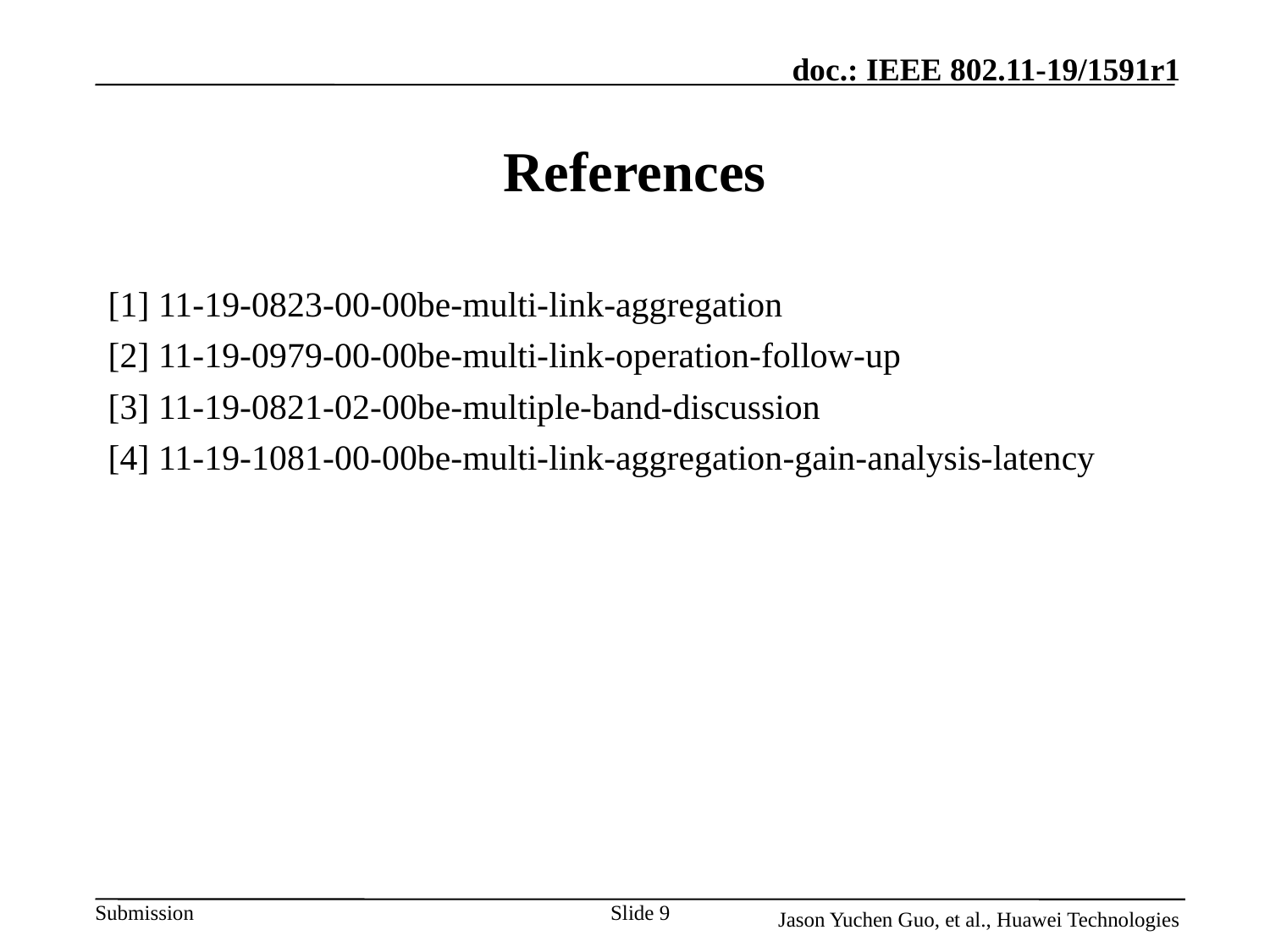

# References
[1] 11-19-0823-00-00be-multi-link-aggregation
[2] 11-19-0979-00-00be-multi-link-operation-follow-up
[3] 11-19-0821-02-00be-multiple-band-discussion
[4] 11-19-1081-00-00be-multi-link-aggregation-gain-analysis-latency
Slide 9